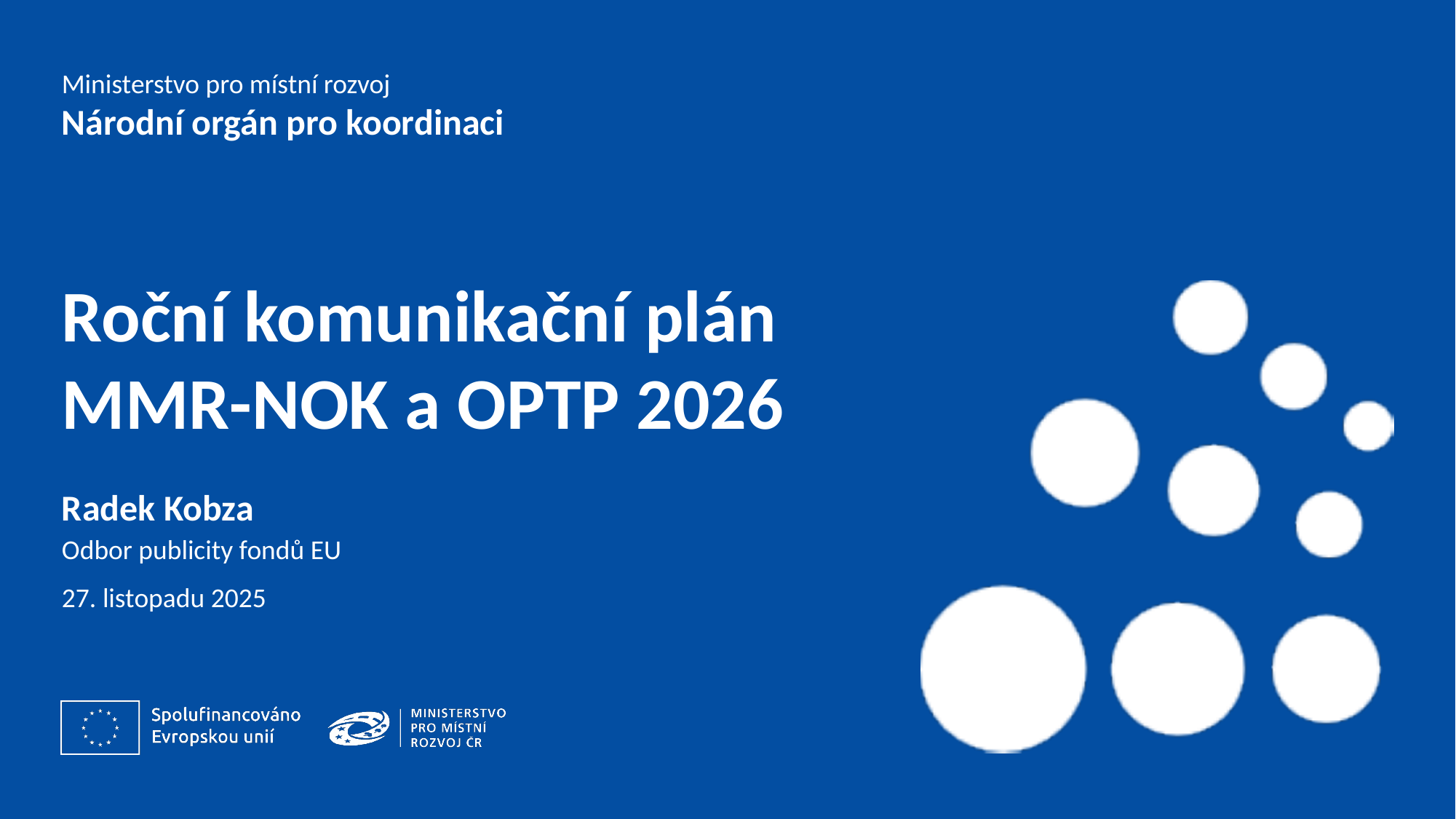

# Roční komunikační plán MMR-NOK a OPTP 2026
Radek Kobza
Odbor publicity fondů EU
27. listopadu 2025